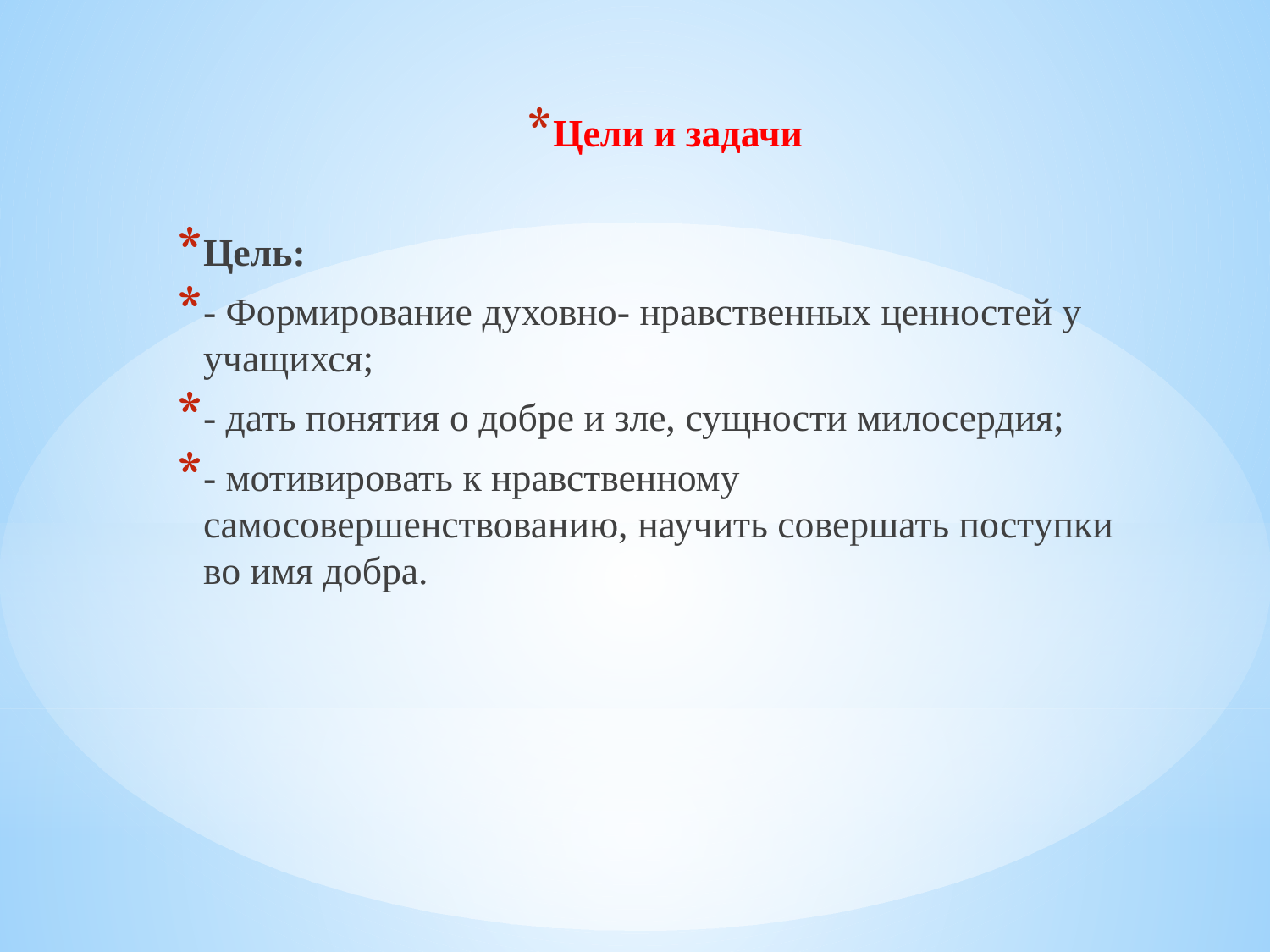

Цели и задачи

Цель:
- Формирование духовно- нравственных ценностей у учащихся;
- дать понятия о добре и зле, сущности милосердия;
- мотивировать к нравственному самосовершенствованию, научить совершать поступки во имя добра.